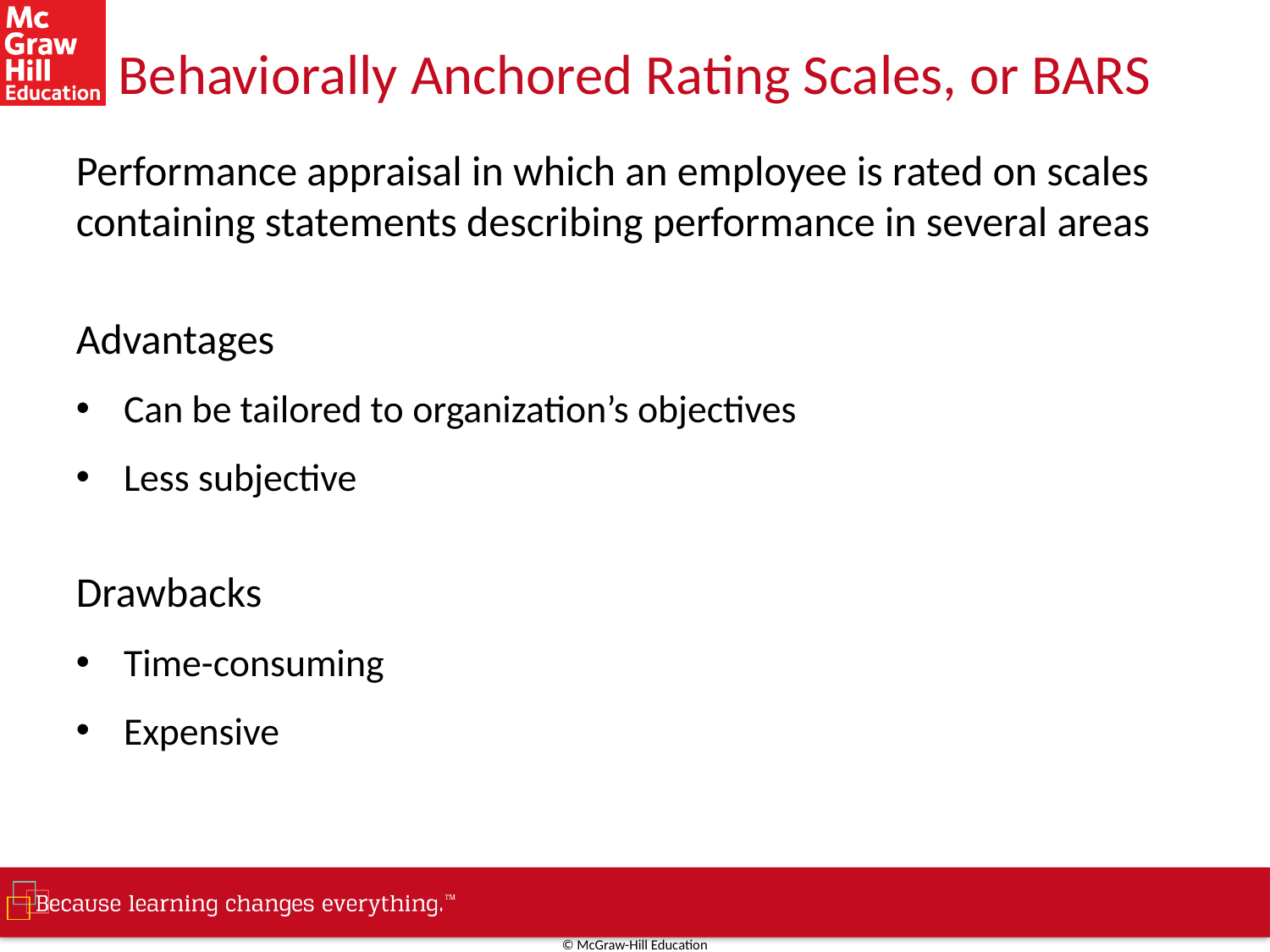

# Behaviorally Anchored Rating Scales, or BARS
Performance appraisal in which an employee is rated on scales containing statements describing performance in several areas

Advantages
Can be tailored to organization’s objectives
Less subjective

Drawbacks
Time-consuming
Expensive